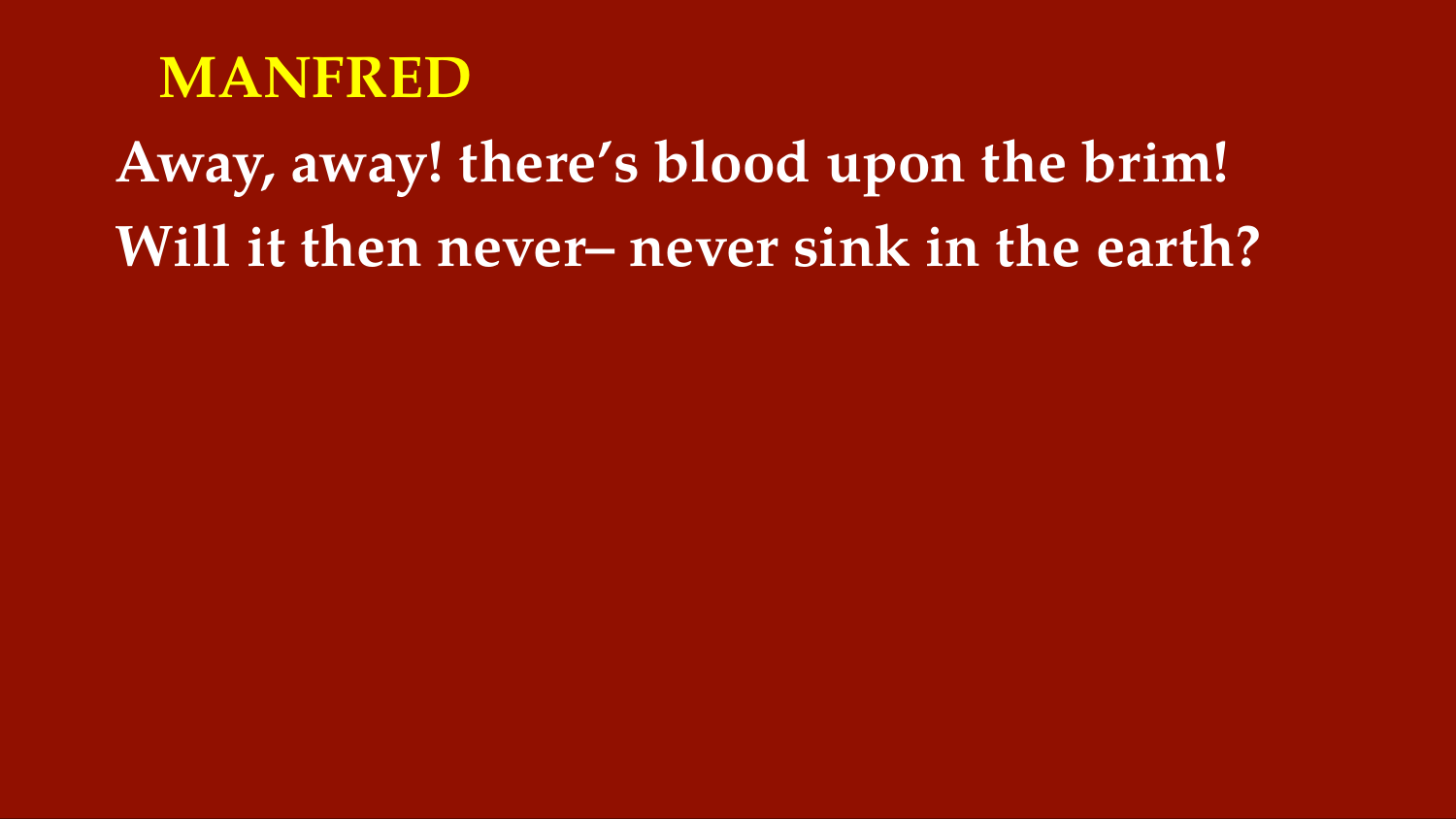

# Manfred Away, away! there’s blood upon the brim! Will it then never– never sink in the earth?